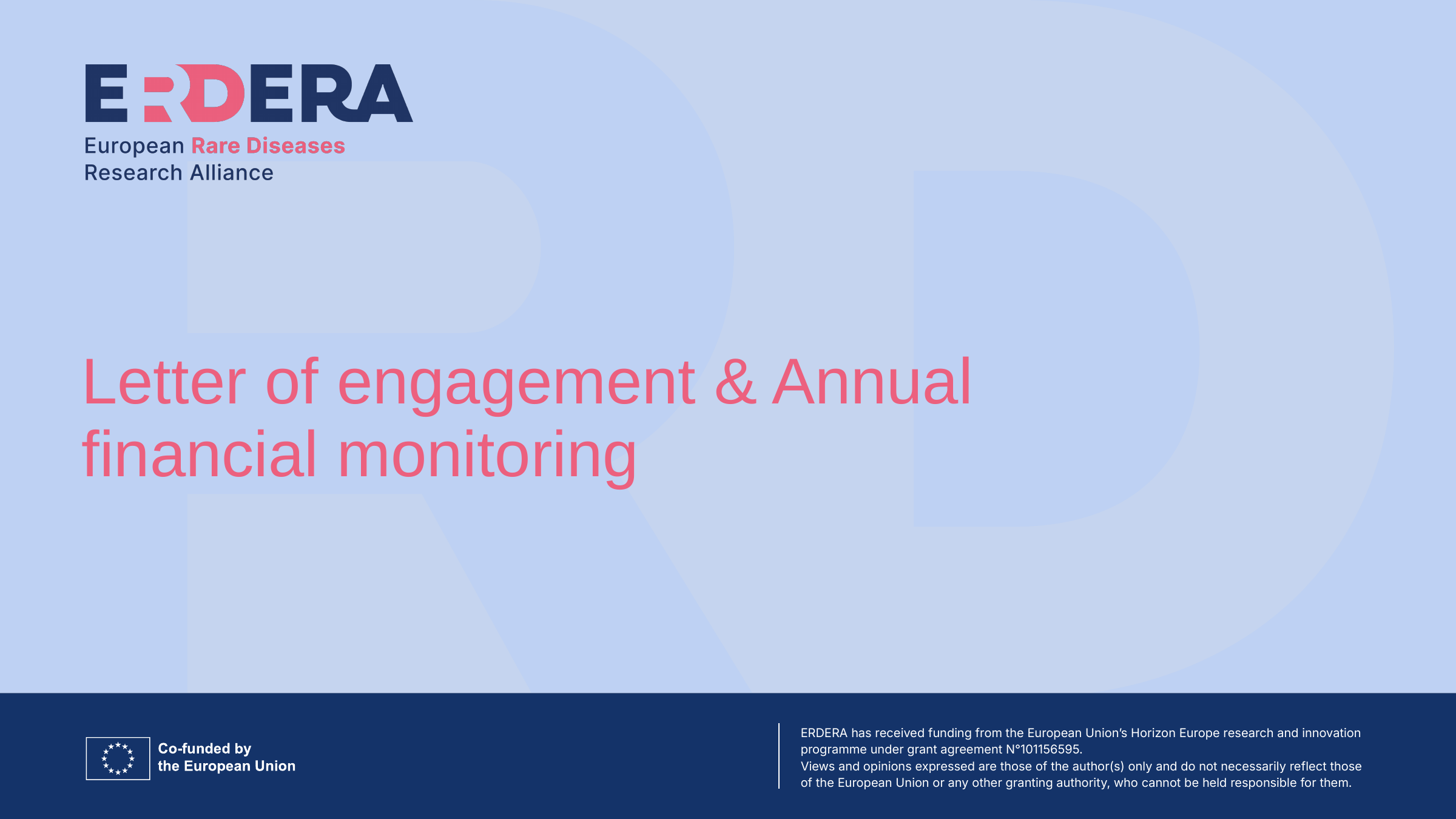

# Letter of engagement & Annual financial monitoring